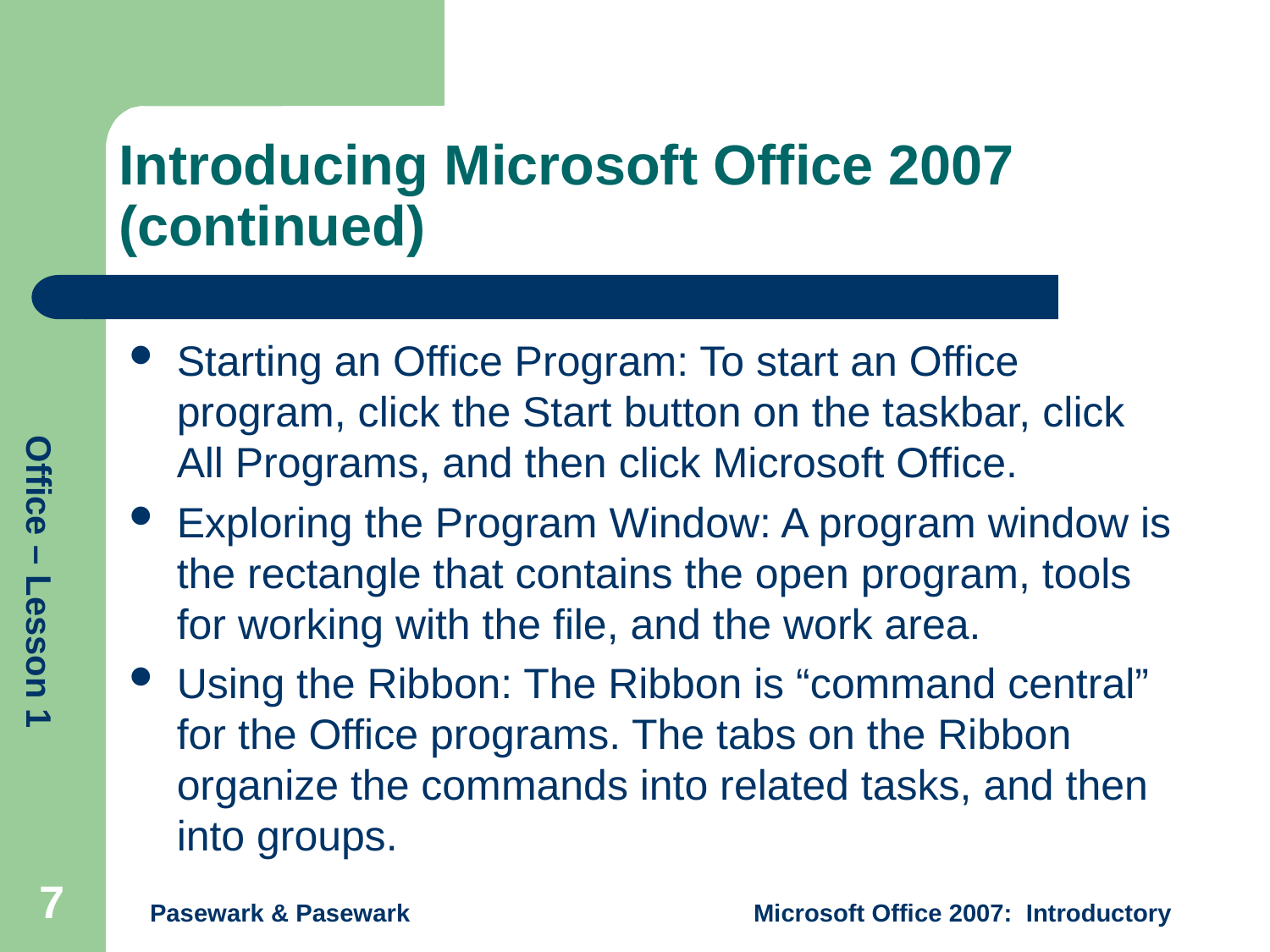

# Introducing Microsoft Office 2007 (continued)
Starting an Office Program: To start an Office program, click the Start button on the taskbar, click All Programs, and then click Microsoft Office.
Exploring the Program Window: A program window is the rectangle that contains the open program, tools for working with the file, and the work area.
Using the Ribbon: The Ribbon is “command central” for the Office programs. The tabs on the Ribbon organize the commands into related tasks, and then into groups.

7
Pasewark & Pasewark
Microsoft Office 2007:  Introductory